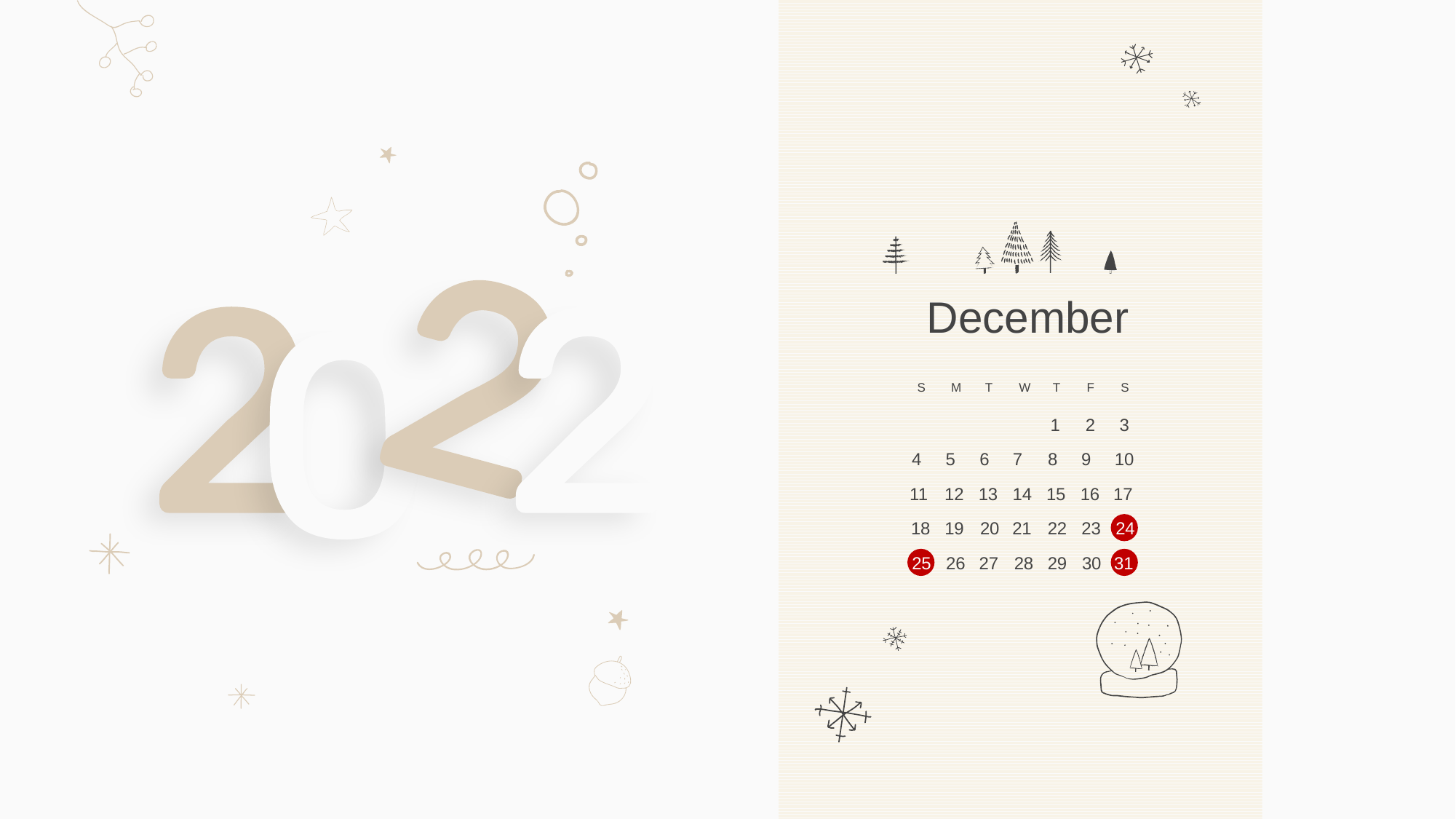

December
S

M

T

W

T

F

S
1

2

3
4

5

6

7

8

9

10
11

12

13

14

15

16

17
18

19

20

21

22

23

24
25
26

27

28

29

30

31